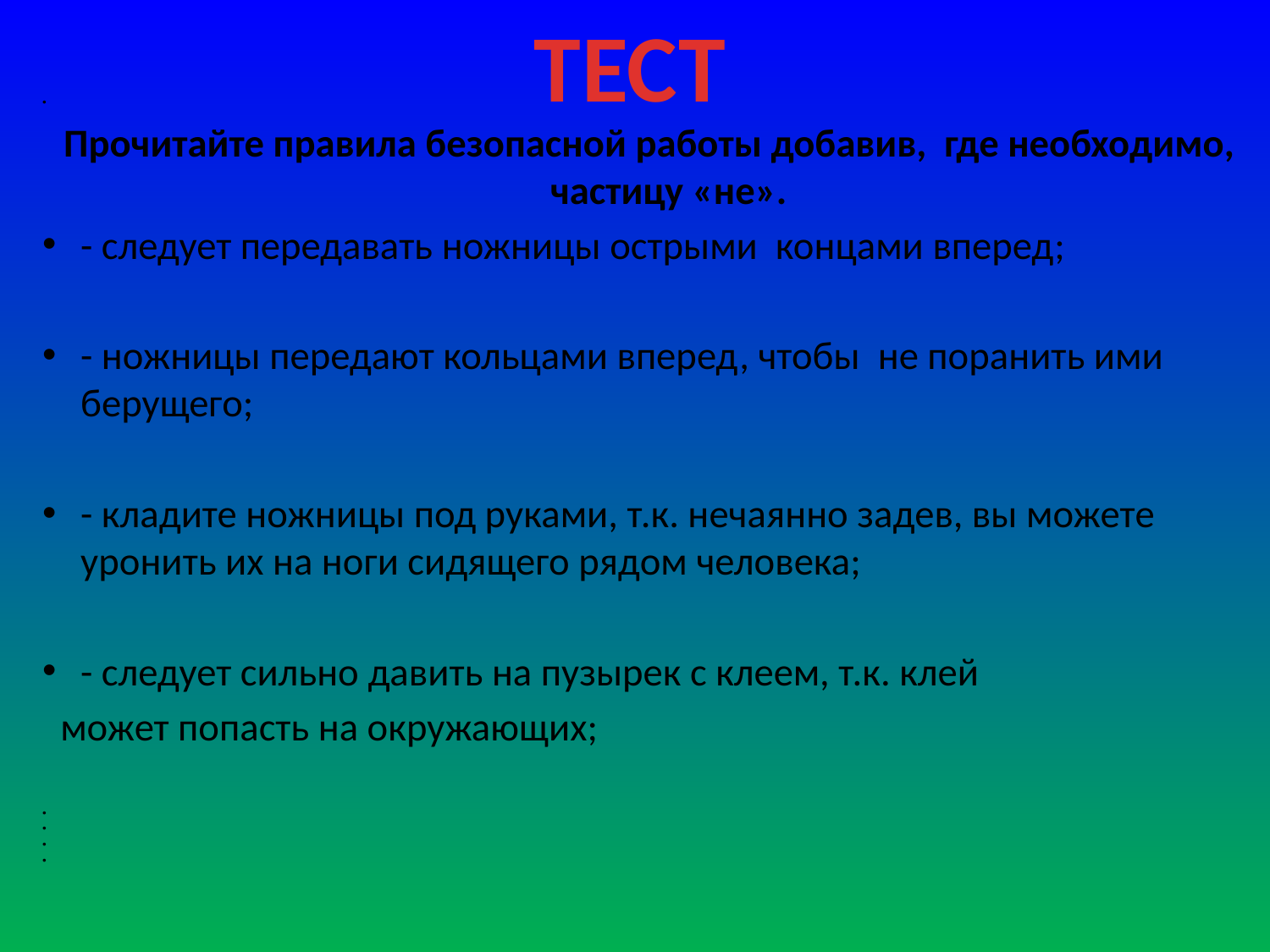

#
ТЕСТ

Прочитайте правила безопасной работы добавив,  где необходимо, частицу «не».
- следует передавать ножницы острыми  концами вперед;

- ножницы передают кольцами вперед, чтобы  не поранить ими берущего;

- кладите ножницы под руками, т.к. нечаянно задев, вы можете уронить их на ноги сидящего рядом человека;

- следует сильно давить на пузырек с клеем, т.к. клей
  может попасть на окружающих;